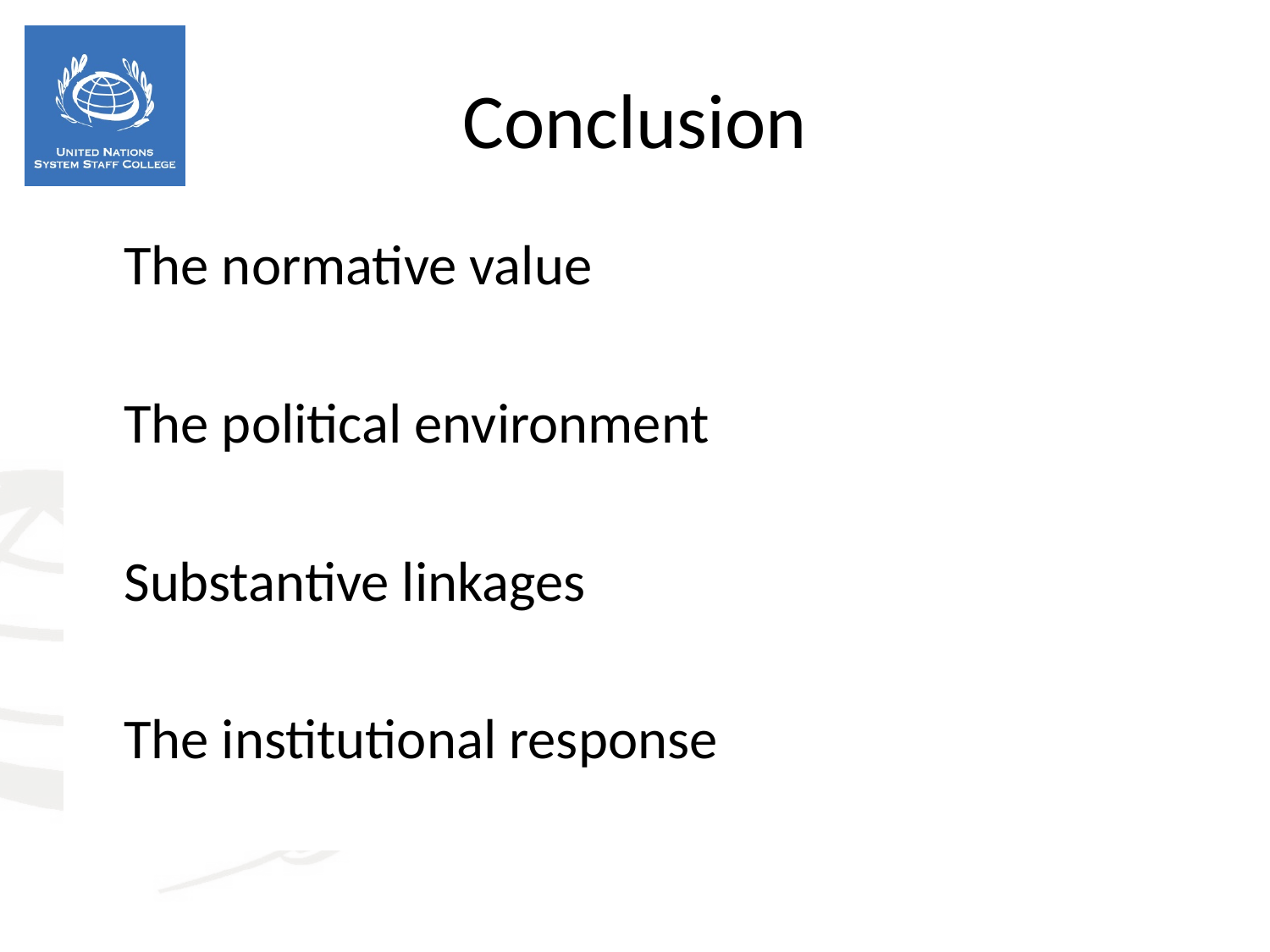

Conclusion
The normative value

The political environment

Substantive linkages

The institutional response